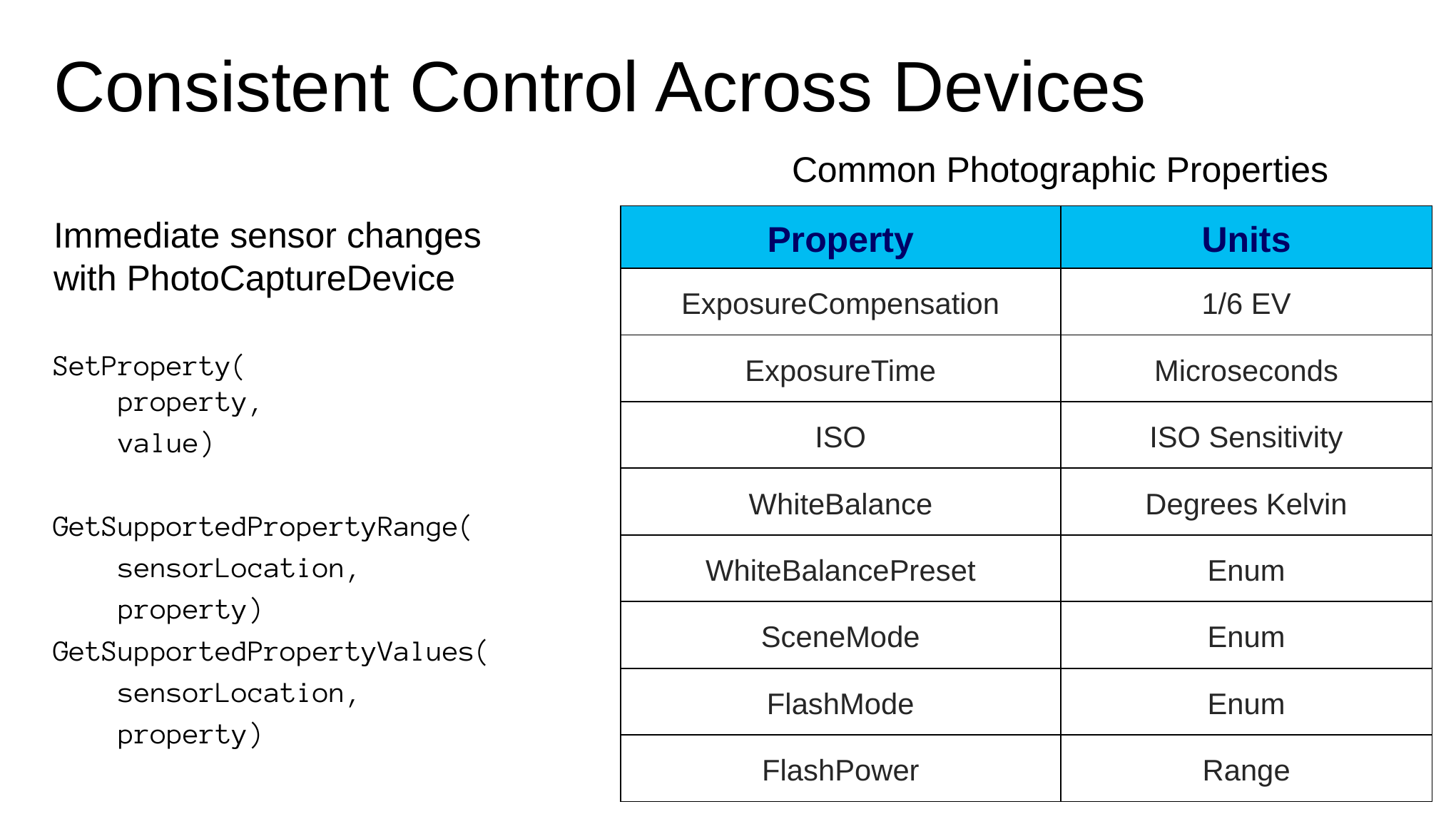

# Consistent Control Across Devices
Common Photographic Properties
Immediate sensor changes with PhotoCaptureDevice

SetProperty(
    property,
    value)

GetSupportedPropertyRange(
    sensorLocation,
    property)
GetSupportedPropertyValues(
    sensorLocation,
    property)

| Property | Units |
| --- | --- |
| ExposureCompensation | 1/6 EV |
| ExposureTime | Microseconds |
| ISO | ISO Sensitivity |
| WhiteBalance | Degrees Kelvin |
| WhiteBalancePreset | Enum |
| SceneMode | Enum |
| FlashMode | Enum |
| FlashPower | Range |